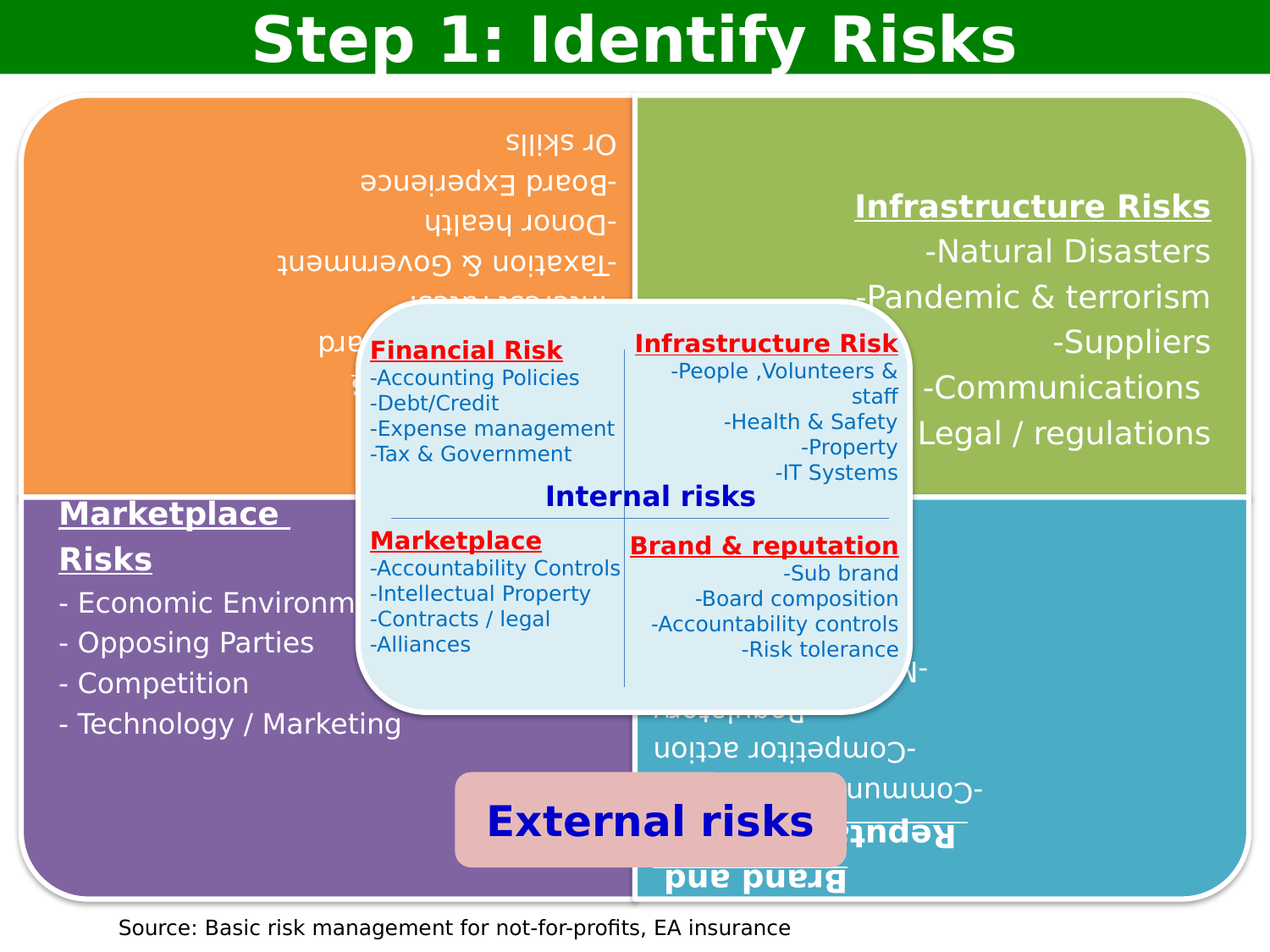

# Step 1: Identify Risks

Financial Risks
-Accounting standard
-Interest rates:
-Taxation & Government
-Donor health
-Board Experience
Or skills

Infrastructure Risks
-Natural Disasters
-Pandemic & terrorism
-Suppliers
-Communications
Legal / regulations
Marketplace
Risks
- Economic Environment
- Opposing Parties
- Competition
- Technology / Marketing

Brand and
 Reputation Risks
-Community Perception
-Competitor action
-Regulatory
-Major event failure

Infrastructure Risk
-People ,Volunteers & staff
-Health & Safety
-Property
-IT Systems

Financial Risk
-Accounting Policies
-Debt/Credit
-Expense management
-Tax & Government

Internal risks

Marketplace
-Accountability Controls
-Intellectual Property
-Contracts / legal
-Alliances

Brand & reputation
-Sub brand
-Board composition
-Accountability controls
-Risk tolerance

External risks
Source: Basic risk management for not-for-profits, EA insurance